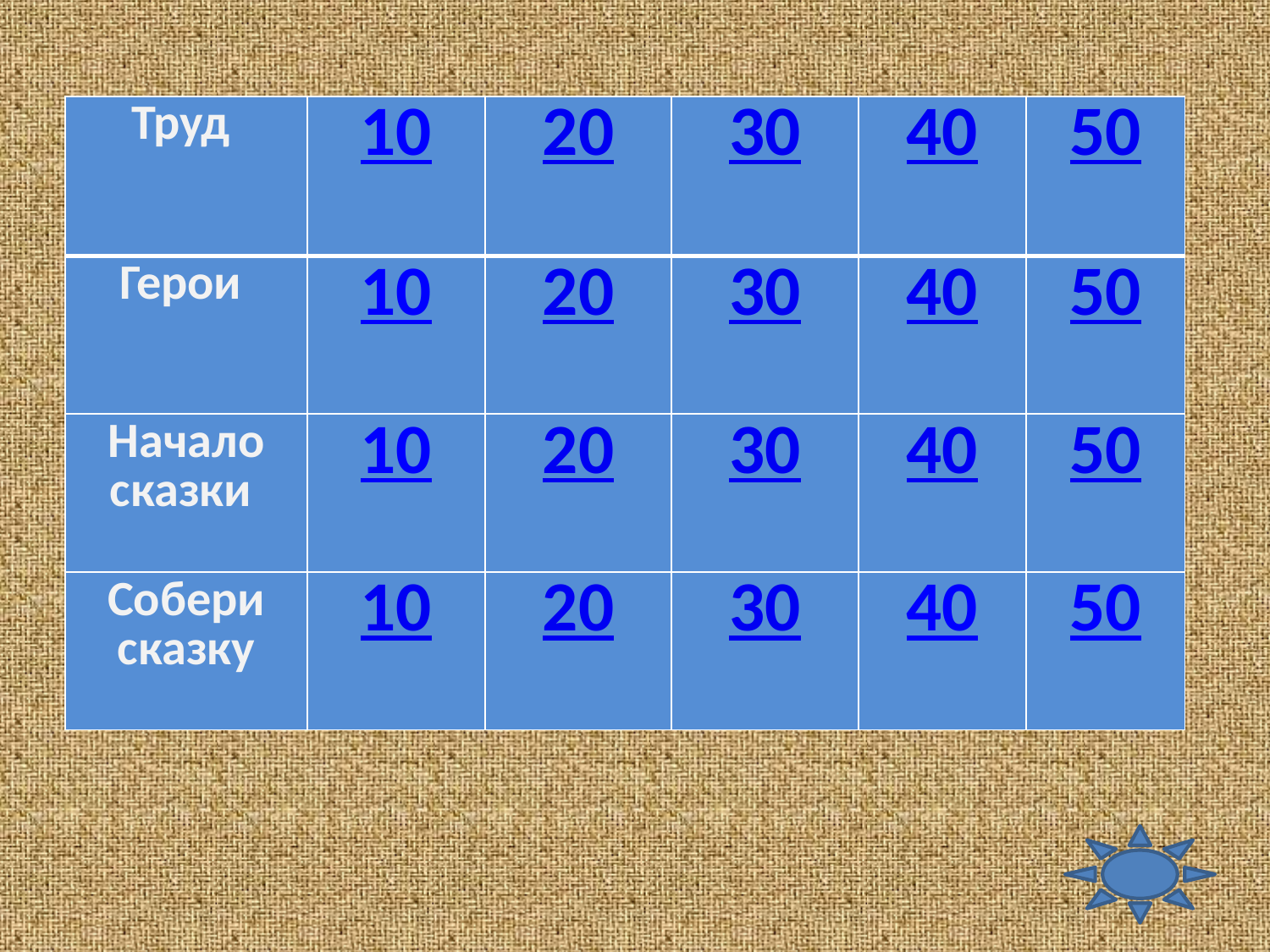

| Труд | 10 | 20 | 30 | 40 | 50 |
| --- | --- | --- | --- | --- | --- |
| Герои | 10 | 20 | 30 | 40 | 50 |
| Начало сказки | 10 | 20 | 30 | 40 | 50 |
| Собери сказку | 10 | 20 | 30 | 40 | 50 |